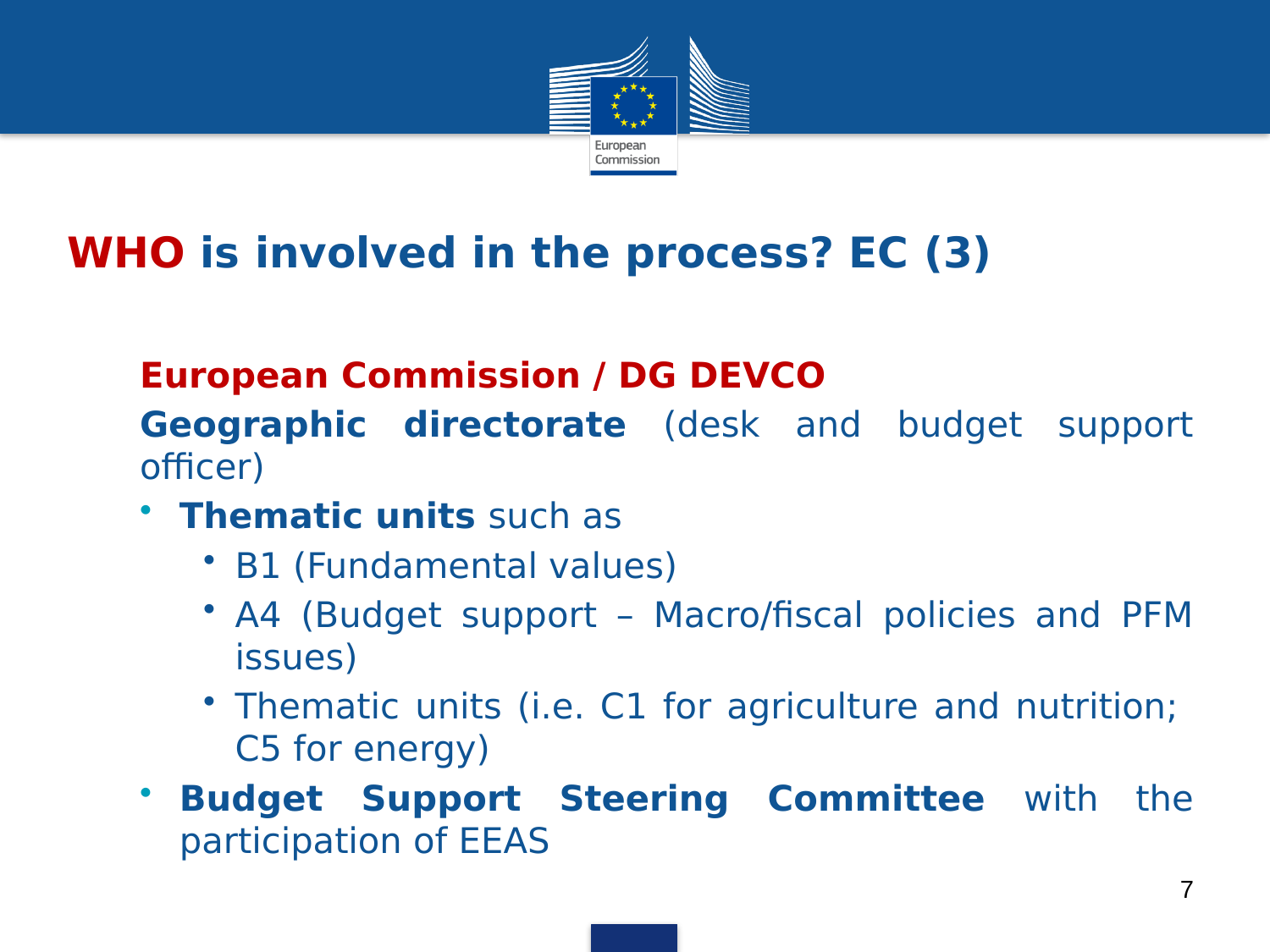

# WHO is involved in the process? EC (3)
European Commission / DG DEVCO
Geographic directorate (desk and budget support officer)
Thematic units such as
B1 (Fundamental values)
A4 (Budget support – Macro/fiscal policies and PFM issues)
Thematic units (i.e. C1 for agriculture and nutrition;  C5 for energy)
Budget Support Steering Committee with the participation of EEAS

7